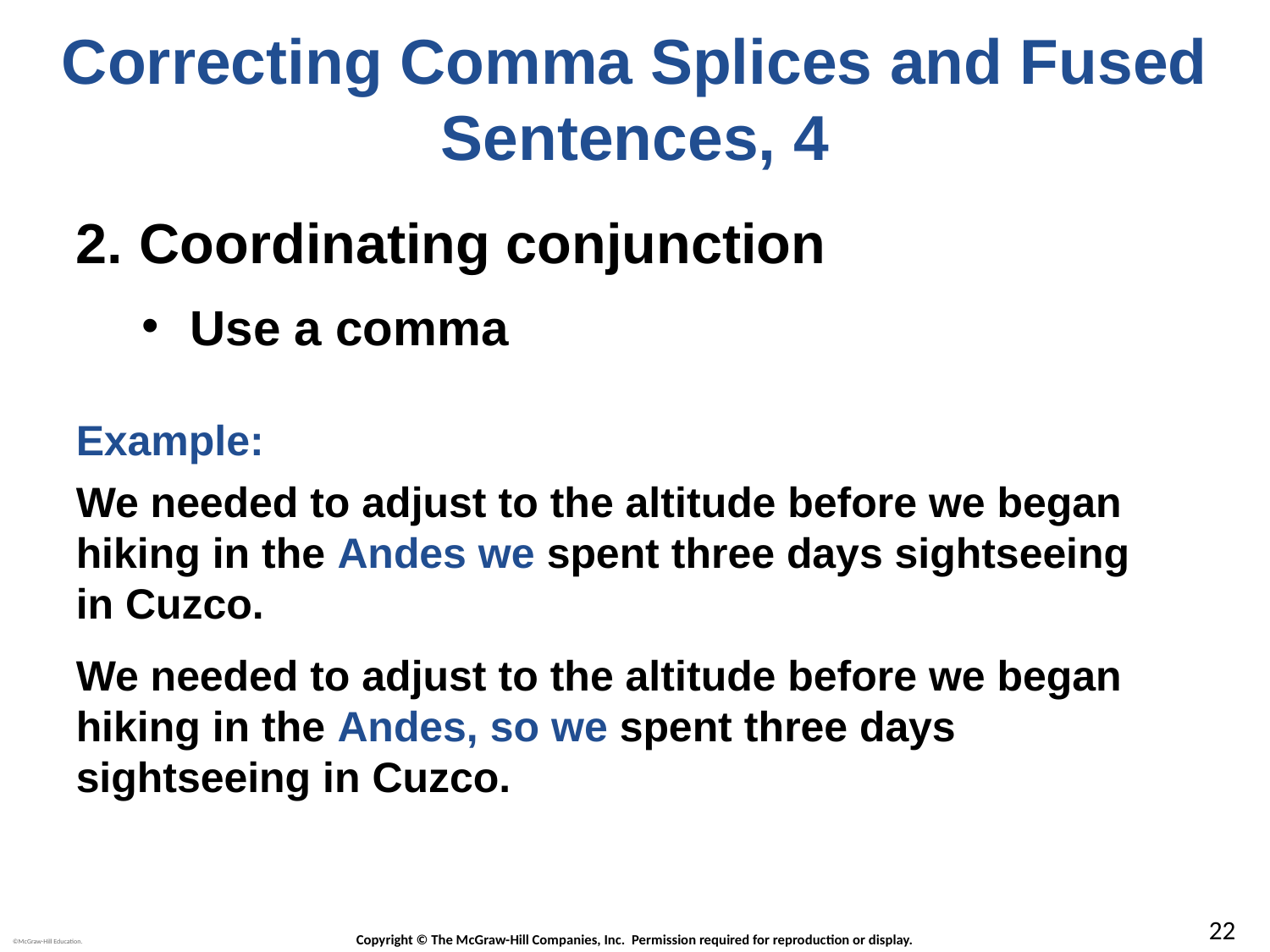

# Correcting Comma Splices and Fused Sentences, 4
Coordinating conjunction
Use a comma
Example:
We needed to adjust to the altitude before we began hiking in the Andes we spent three days sightseeing in Cuzco.
We needed to adjust to the altitude before we began hiking in the Andes, so we spent three days sightseeing in Cuzco.